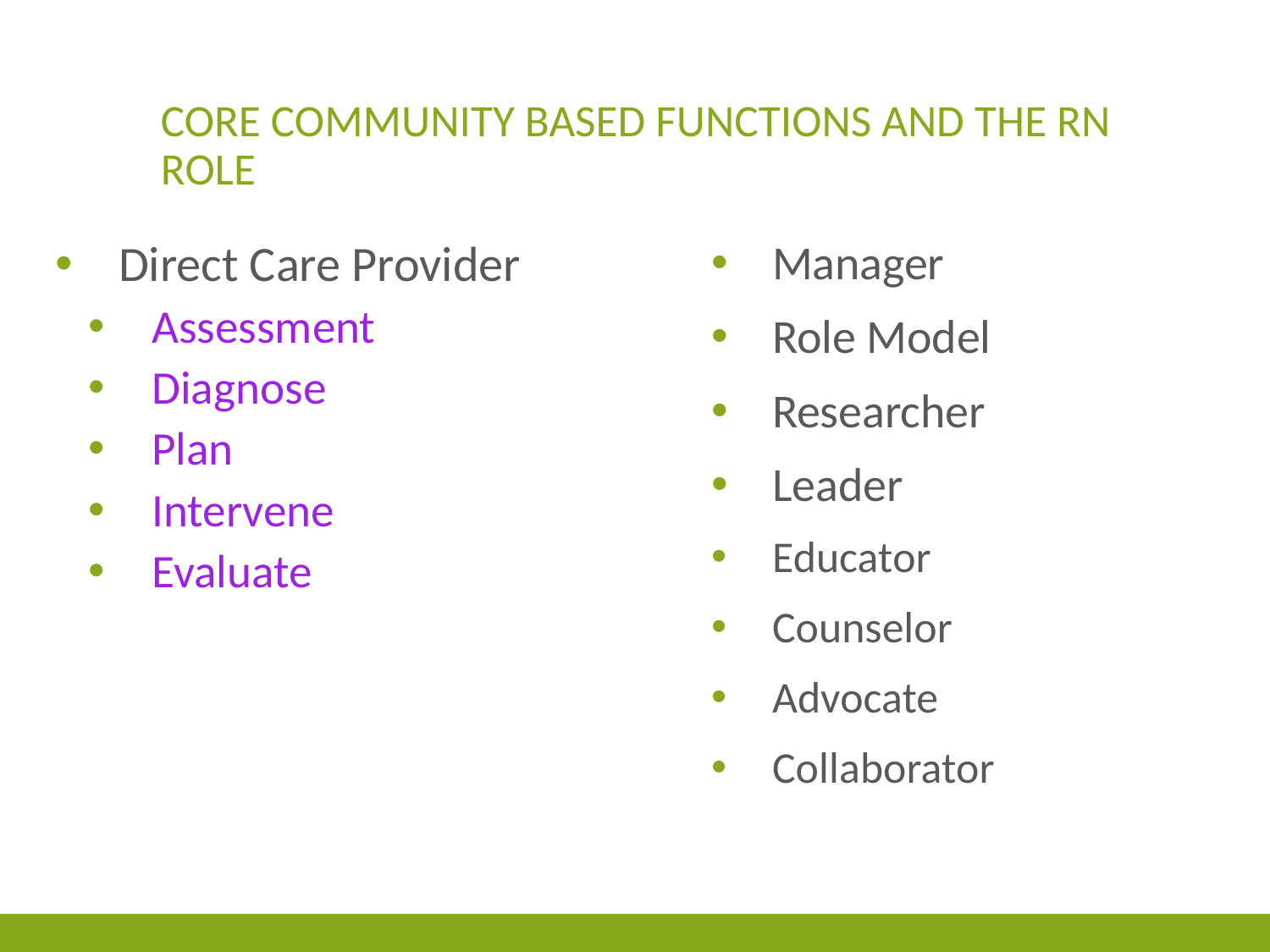

# Core Community Based Functions and the RN Role
Direct Care Provider
Assessment
Diagnose
Plan
Intervene
Evaluate

Manager
Role Model
Researcher
Leader
Educator
Counselor
Advocate
Collaborator